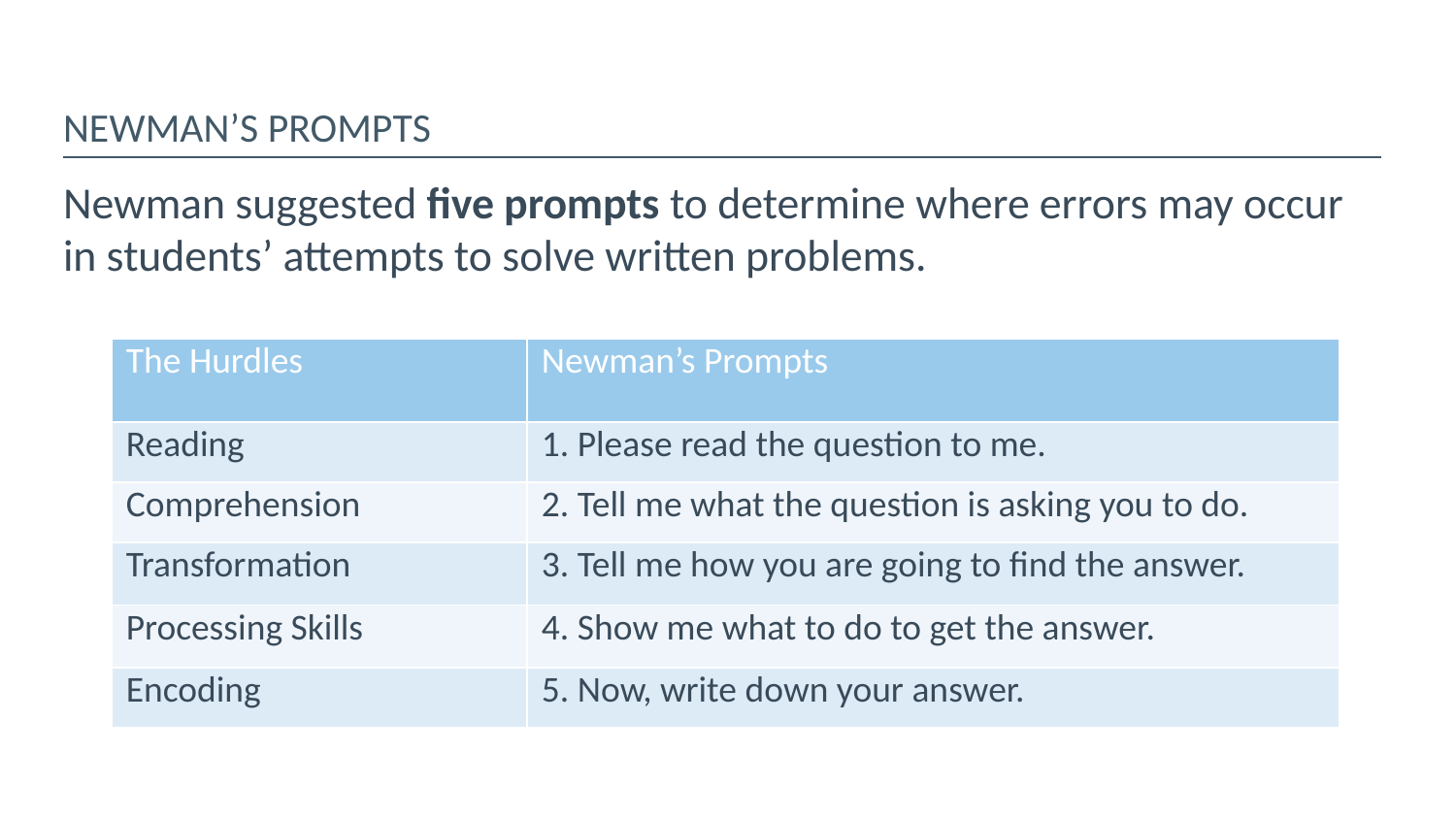

# Newman’s prompts
Newman suggested five prompts to determine where errors may occur in students’ attempts to solve written problems.

| The Hurdles | Newman’s Prompts |
| --- | --- |
| Reading | 1. Please read the question to me. |
| Comprehension | 2. Tell me what the question is asking you to do. |
| Transformation | 3. Tell me how you are going to find the answer. |
| Processing Skills | 4. Show me what to do to get the answer. |
| Encoding | 5. Now, write down your answer. |